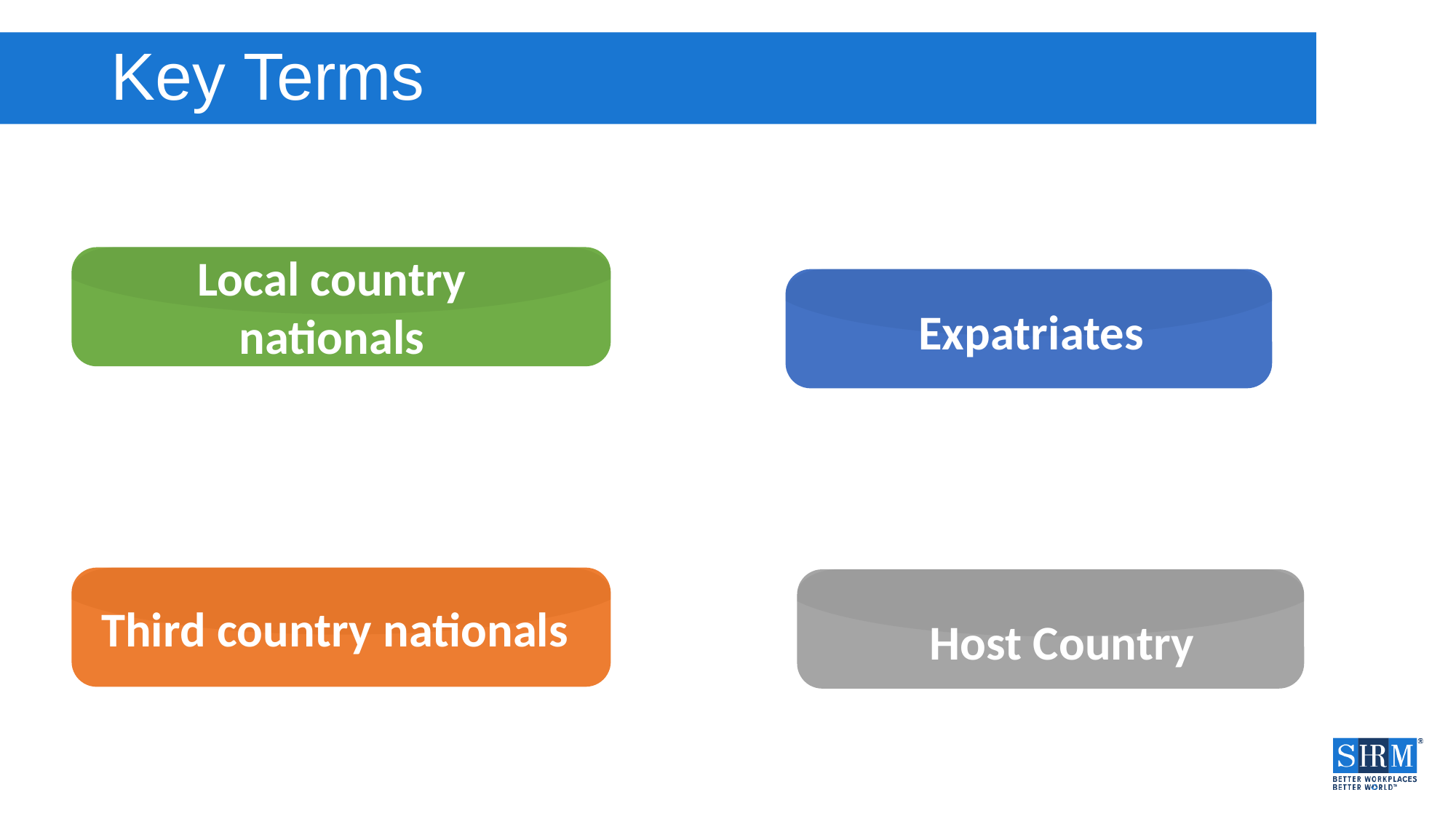

# Key Terms
Local country nationals

Expatriates
Short-term Incentives
Benefits

Third country nationals
Host Country